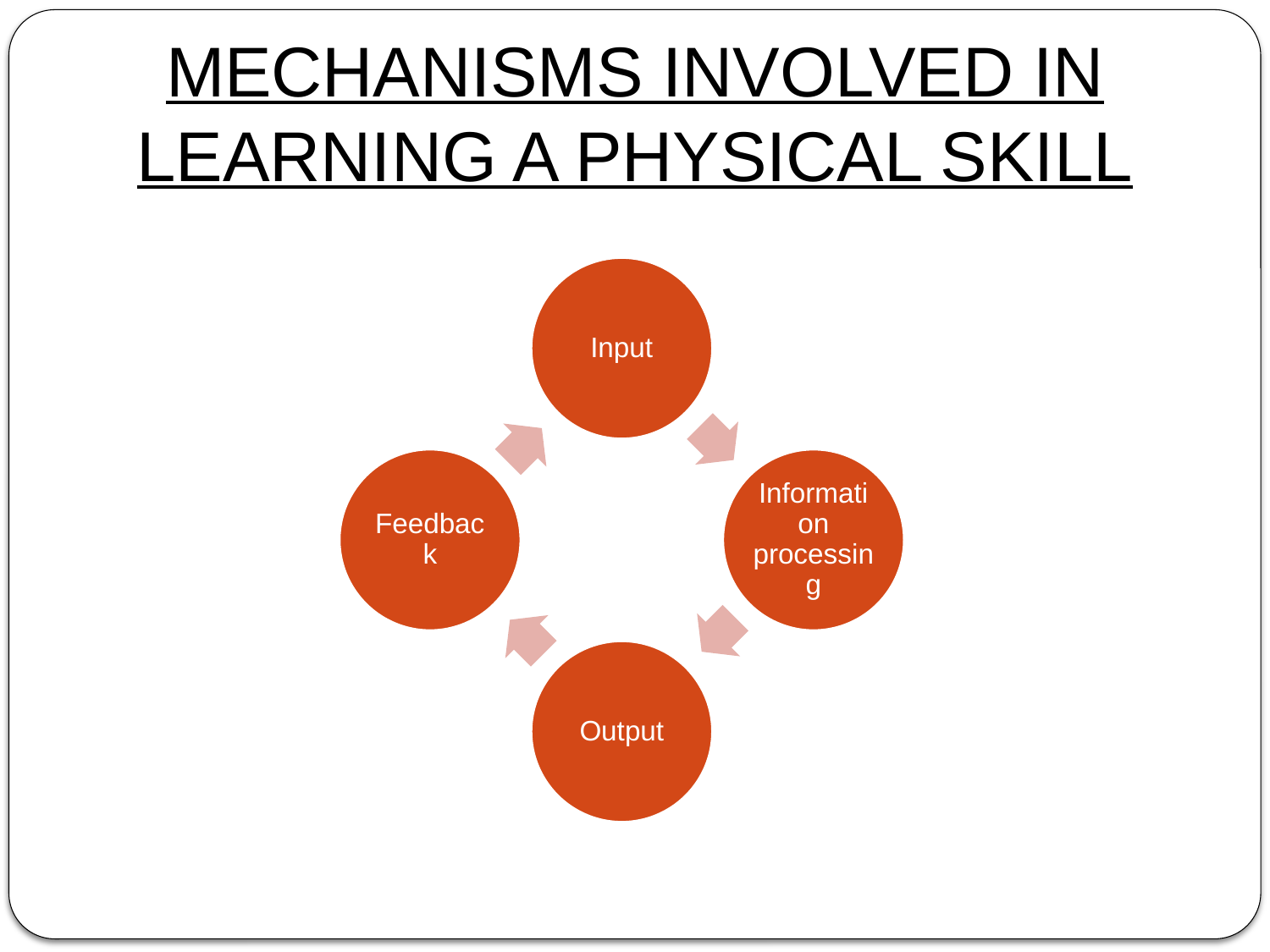

MECHANISMS INVOLVED IN LEARNING A PHYSICAL SKILL
Input

Information processing

Output

Feedback